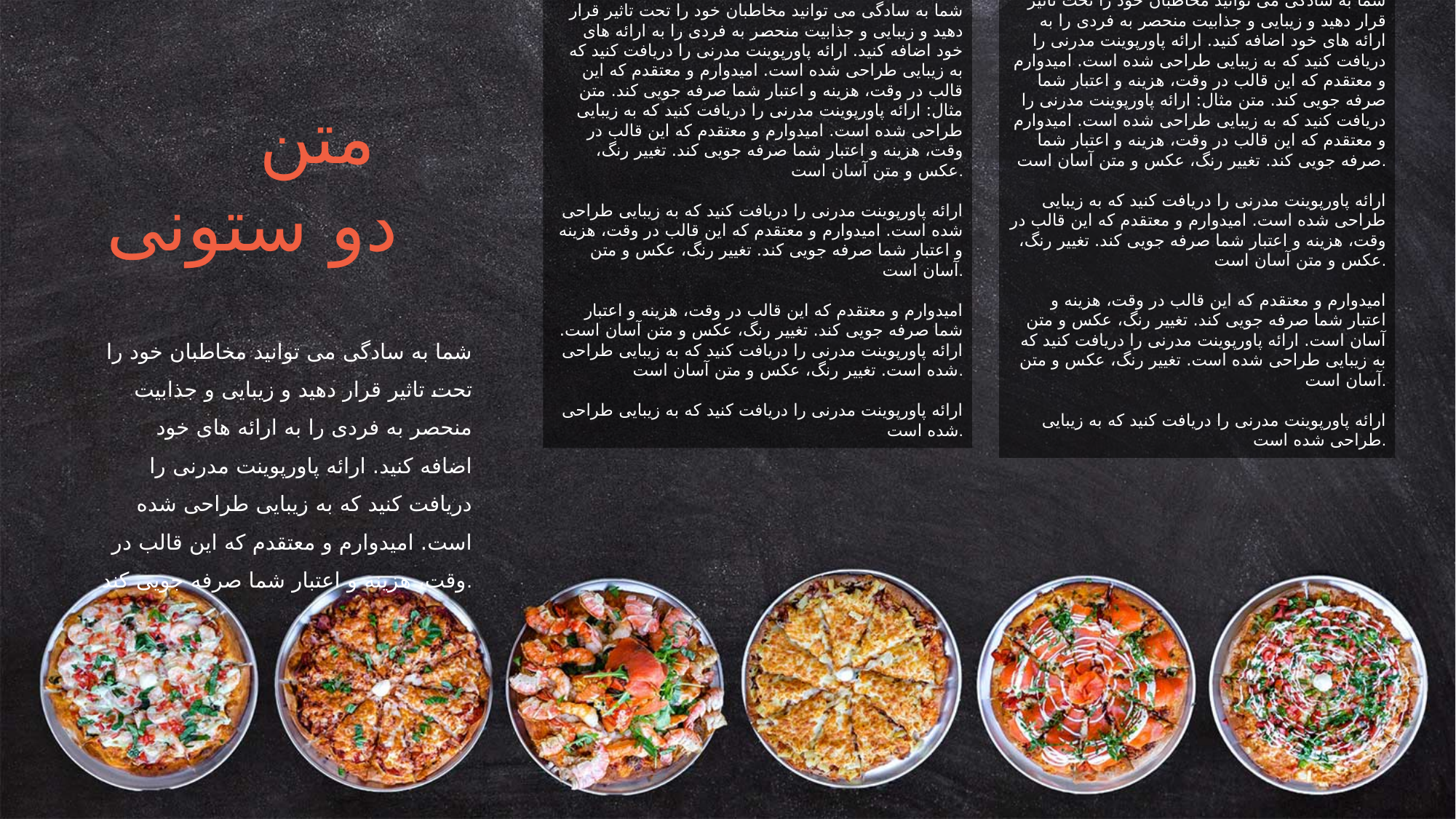

شما به سادگی می توانید مخاطبان خود را تحت تاثیر قرار دهید و زیبایی و جذابیت منحصر به فردی را به ارائه های خود اضافه کنید. ارائه پاورپوینت مدرنی را دریافت کنید که به زیبایی طراحی شده است. امیدوارم و معتقدم که این قالب در وقت، هزینه و اعتبار شما صرفه جویی کند. متن مثال: ارائه پاورپوینت مدرنی را دریافت کنید که به زیبایی طراحی شده است. امیدوارم و معتقدم که این قالب در وقت، هزینه و اعتبار شما صرفه جویی کند. تغییر رنگ، عکس و متن آسان است.

ارائه پاورپوینت مدرنی را دریافت کنید که به زیبایی طراحی شده است. امیدوارم و معتقدم که این قالب در وقت، هزینه و اعتبار شما صرفه جویی کند. تغییر رنگ، عکس و متن آسان است.

امیدوارم و معتقدم که این قالب در وقت، هزینه و اعتبار شما صرفه جویی کند. تغییر رنگ، عکس و متن آسان است. ارائه پاورپوینت مدرنی را دریافت کنید که به زیبایی طراحی شده است. تغییر رنگ، عکس و متن آسان است.

ارائه پاورپوینت مدرنی را دریافت کنید که به زیبایی طراحی شده است.
متن
دو ستونی
 شما به سادگی می توانید مخاطبان خود را تحت تاثیر قرار دهید و زیبایی و جذابیت منحصر به فردی را به ارائه های خود اضافه کنید. ارائه پاورپوینت مدرنی را دریافت کنید که به زیبایی طراحی شده است. امیدوارم و معتقدم که این قالب در وقت، هزینه و اعتبار شما صرفه جویی کند. متن مثال: ارائه پاورپوینت مدرنی را دریافت کنید که به زیبایی طراحی شده است. امیدوارم و معتقدم که این قالب در وقت، هزینه و اعتبار شما صرفه جویی کند. تغییر رنگ، عکس و متن آسان است.

ارائه پاورپوینت مدرنی را دریافت کنید که به زیبایی طراحی شده است. امیدوارم و معتقدم که این قالب در وقت، هزینه و اعتبار شما صرفه جویی کند. تغییر رنگ، عکس و متن آسان است.

امیدوارم و معتقدم که این قالب در وقت، هزینه و اعتبار شما صرفه جویی کند. تغییر رنگ، عکس و متن آسان است. ارائه پاورپوینت مدرنی را دریافت کنید که به زیبایی طراحی شده است. تغییر رنگ، عکس و متن آسان است.

ارائه پاورپوینت مدرنی را دریافت کنید که به زیبایی طراحی شده است.
شما به سادگی می توانید مخاطبان خود را تحت تاثیر قرار دهید و زیبایی و جذابیت منحصر به فردی را به ارائه های خود اضافه کنید. ارائه پاورپوینت مدرنی را دریافت کنید که به زیبایی طراحی شده است. امیدوارم و معتقدم که این قالب در وقت، هزینه و اعتبار شما صرفه جویی کند.